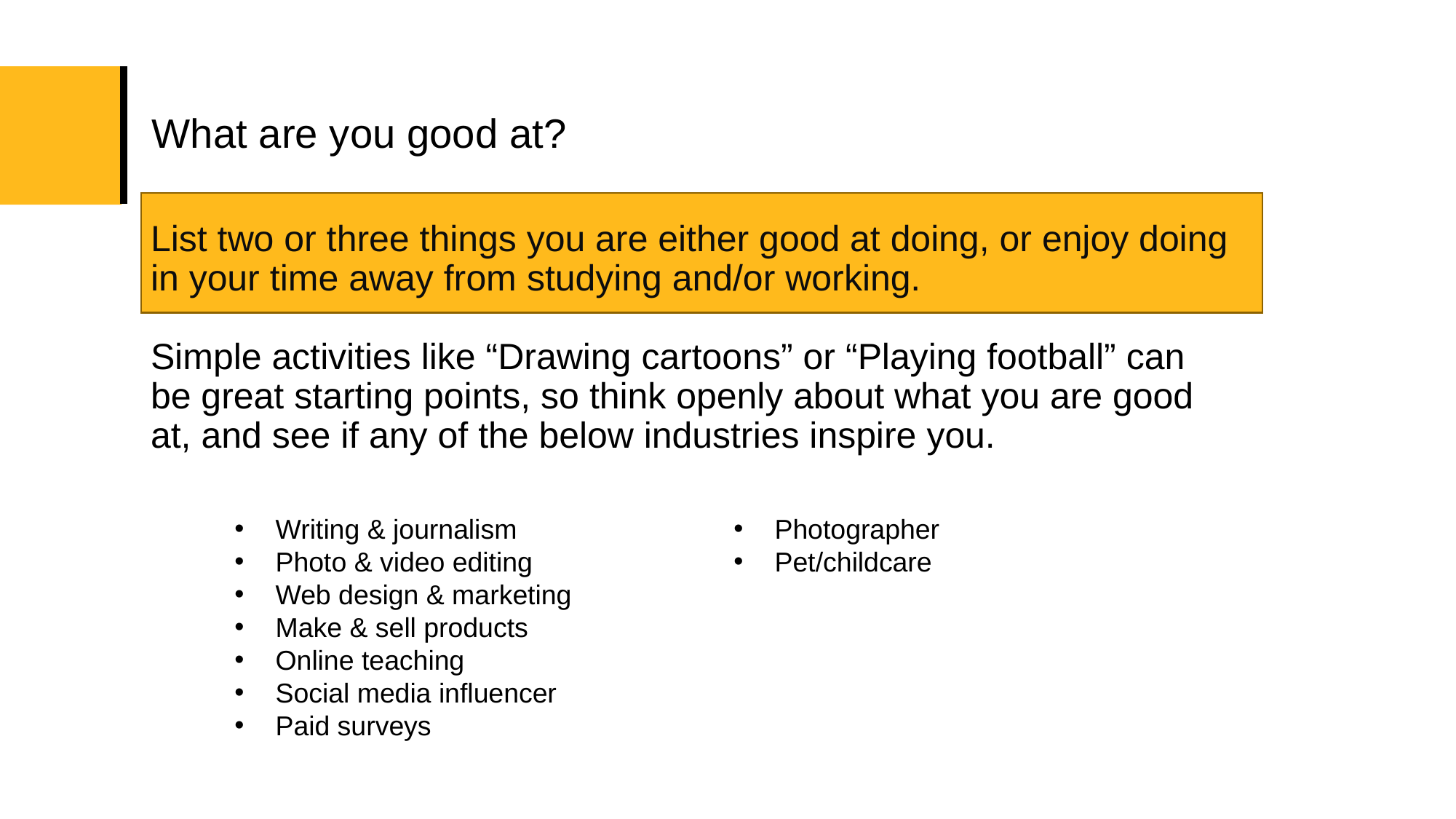

# What are you good at?

List two or three things you are either good at doing, or enjoy doing in your time away from studying and/or working.
Simple activities like “Drawing cartoons” or “Playing football” can be great starting points, so think openly about what you are good at, and see if any of the below industries inspire you.
Writing & journalism
Photo & video editing
Web design & marketing
Make & sell products
Online teaching
Social media influencer
Paid surveys
Photographer
Pet/childcare